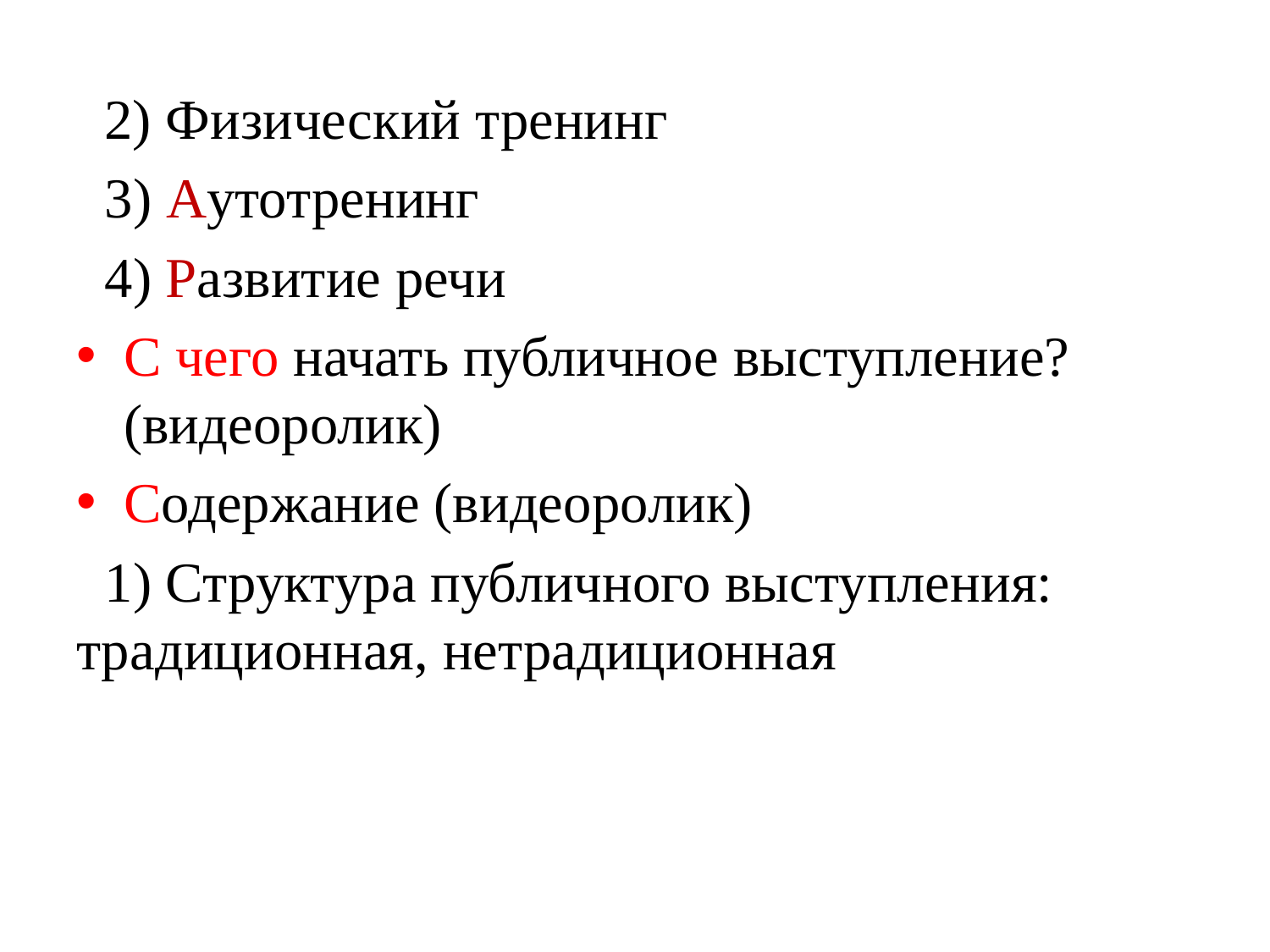

2) Физический тренинг
  3) Аутотренинг
  4) Развитие речи
С чего начать публичное выступление? (видеоролик)
Содержание (видеоролик)
  1) Структура публичного выступления: традиционная, нетрадиционная